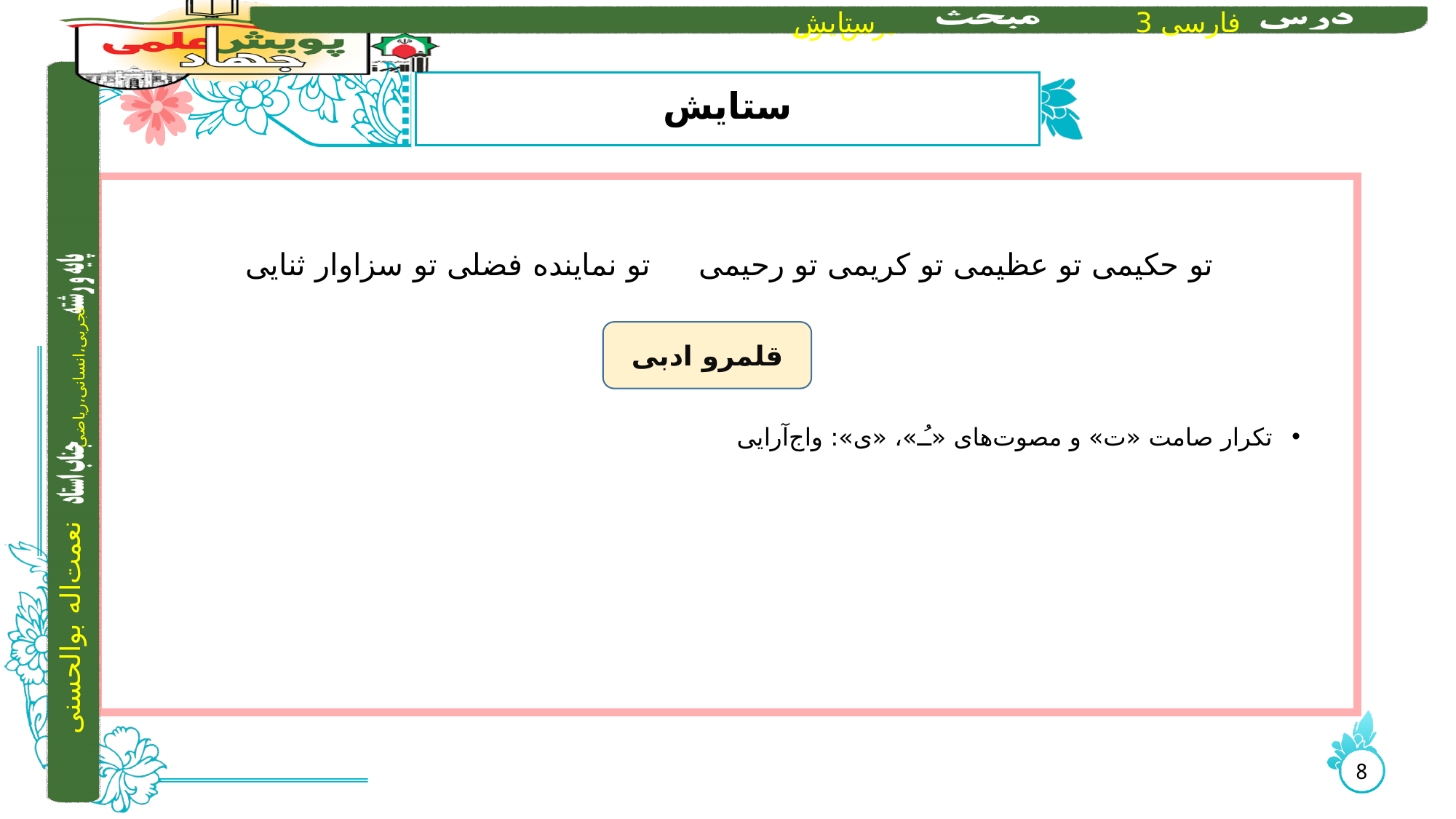

# ستایش
تو حکیمی تو عظیمی تو کریمی تو رحیمی     تو نماینده فضلی تو سزاوار ثنایی

تکرار صامت «ت» و مصوت‌های «ـُـ»، «ی»: واج‌آرایی